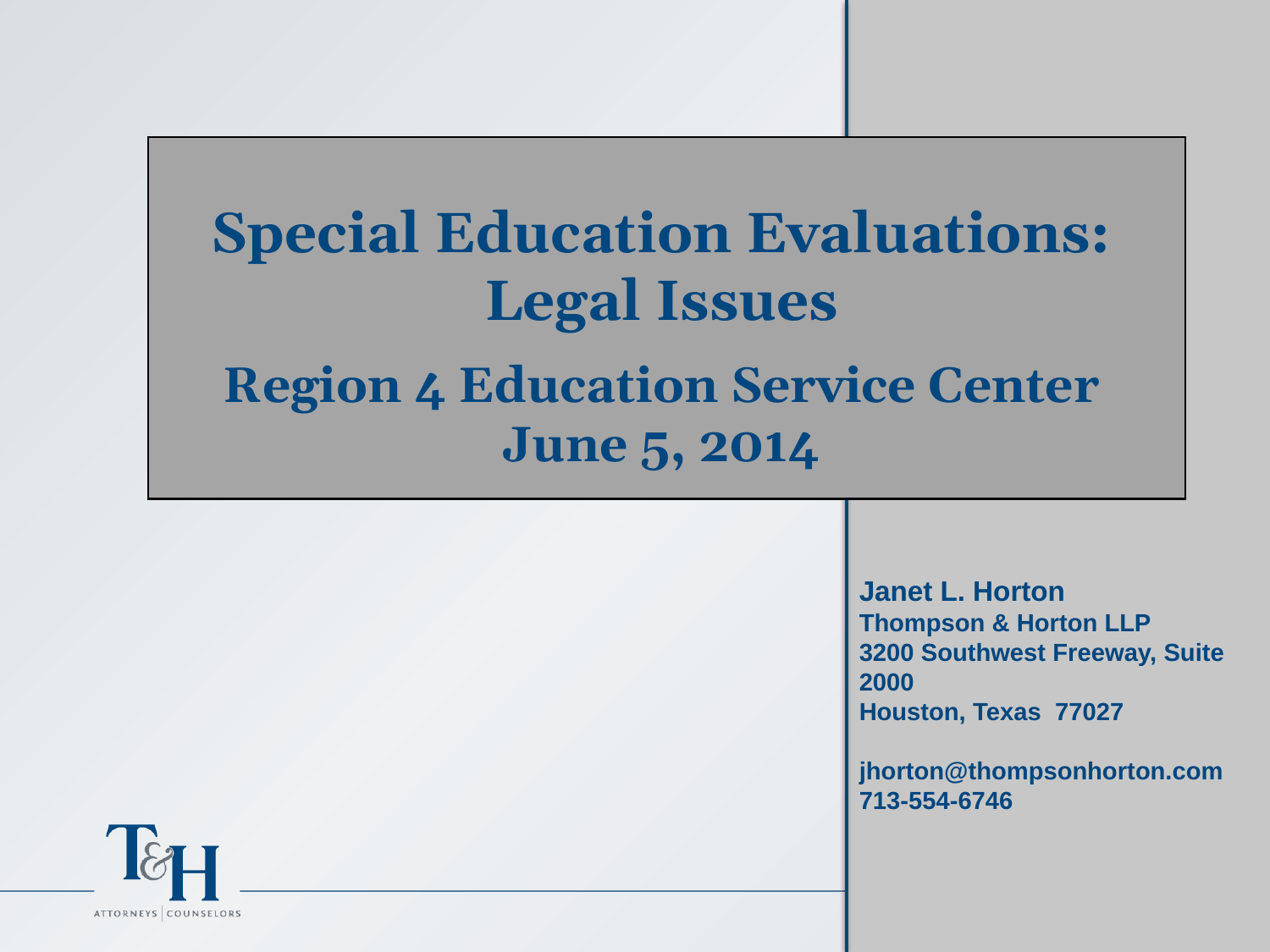

Special Education Evaluations:
Legal Issues
Region 4 Education Service Center
June 5, 2014

Janet L. Horton
Thompson & Horton LLP
3200 Southwest Freeway, Suite 2000
Houston, Texas  77027

jhorton@thompsonhorton.com
713-554-6746